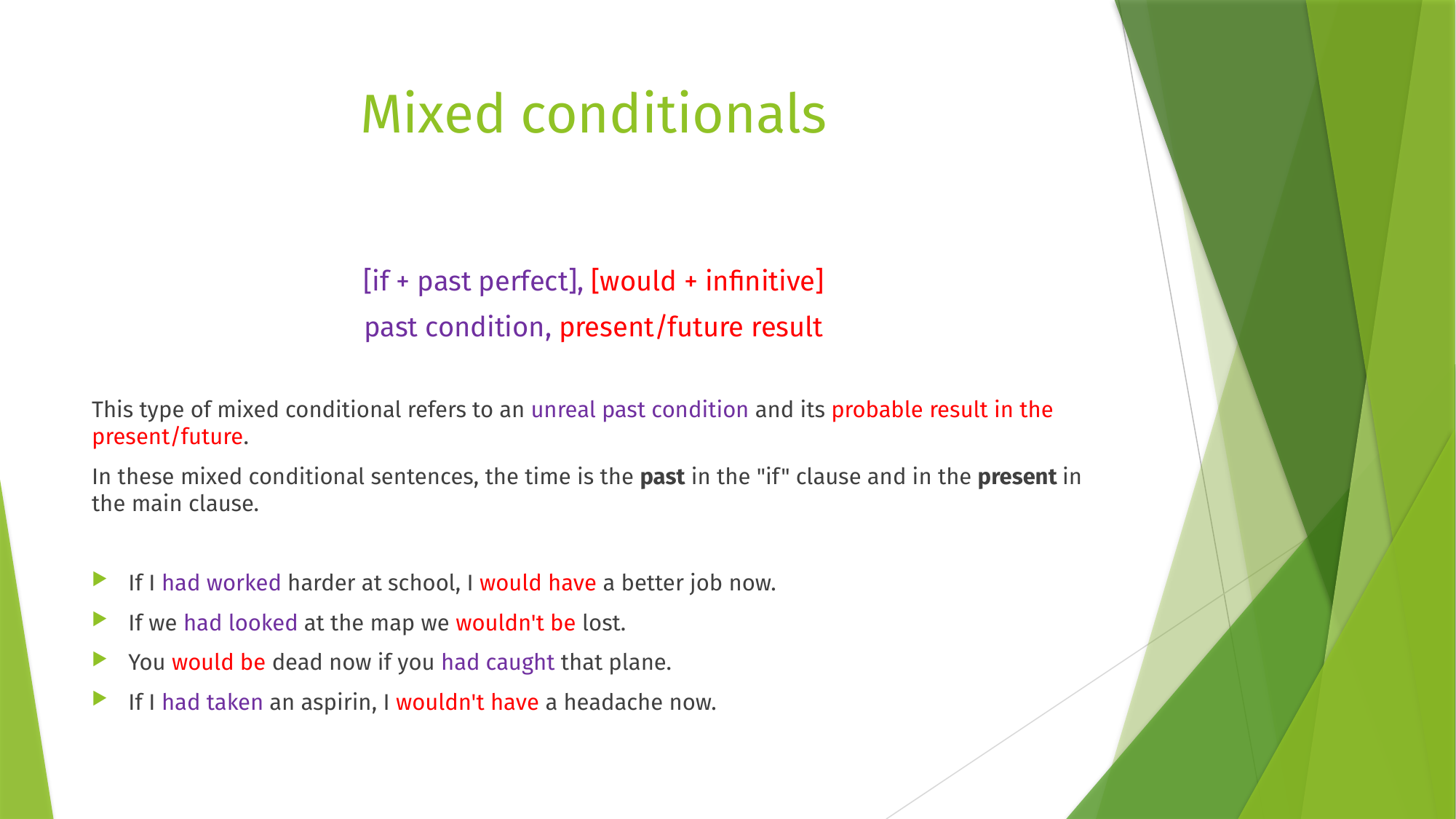

# Mixed conditionals
[if + past perfect], [would + infinitive]
past condition, present/future result

This type of mixed conditional refers to an unreal past condition and its probable result in the present/future.
In these mixed conditional sentences, the time is the past in the "if" clause and in the present in the main clause.

If I had worked harder at school, I would have a better job now.
If we had looked at the map we wouldn't be lost.
You would be dead now if you had caught that plane.
If I had taken an aspirin, I wouldn't have a headache now.